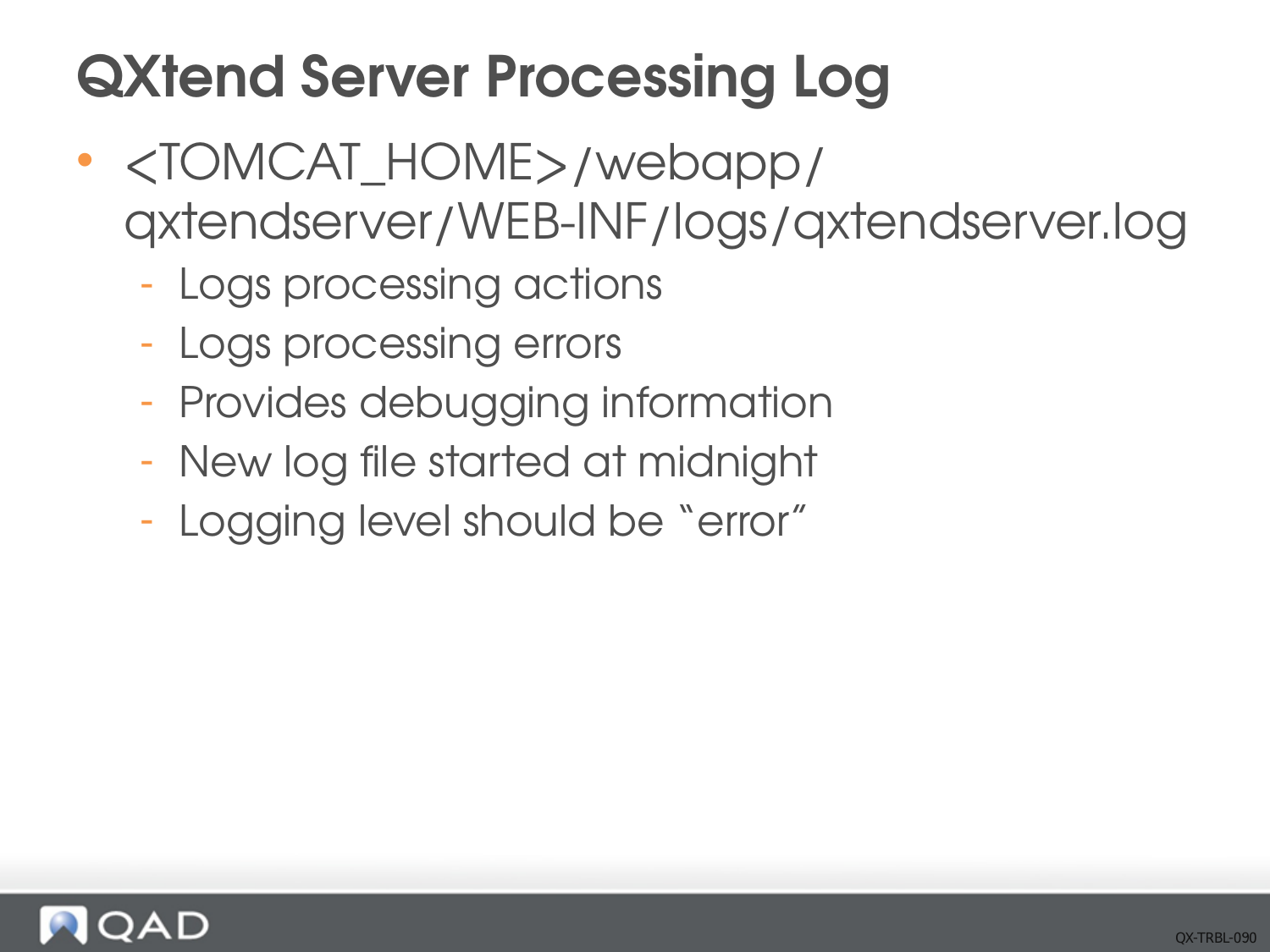

# QXtend Server Processing Log
<TOMCAT_HOME>/webapp/qxtendserver/WEB-INF/logs/qxtendserver.log
Logs processing actions
Logs processing errors
Provides debugging information
New log file started at midnight
Logging level should be “error”
QX-TRBL-090